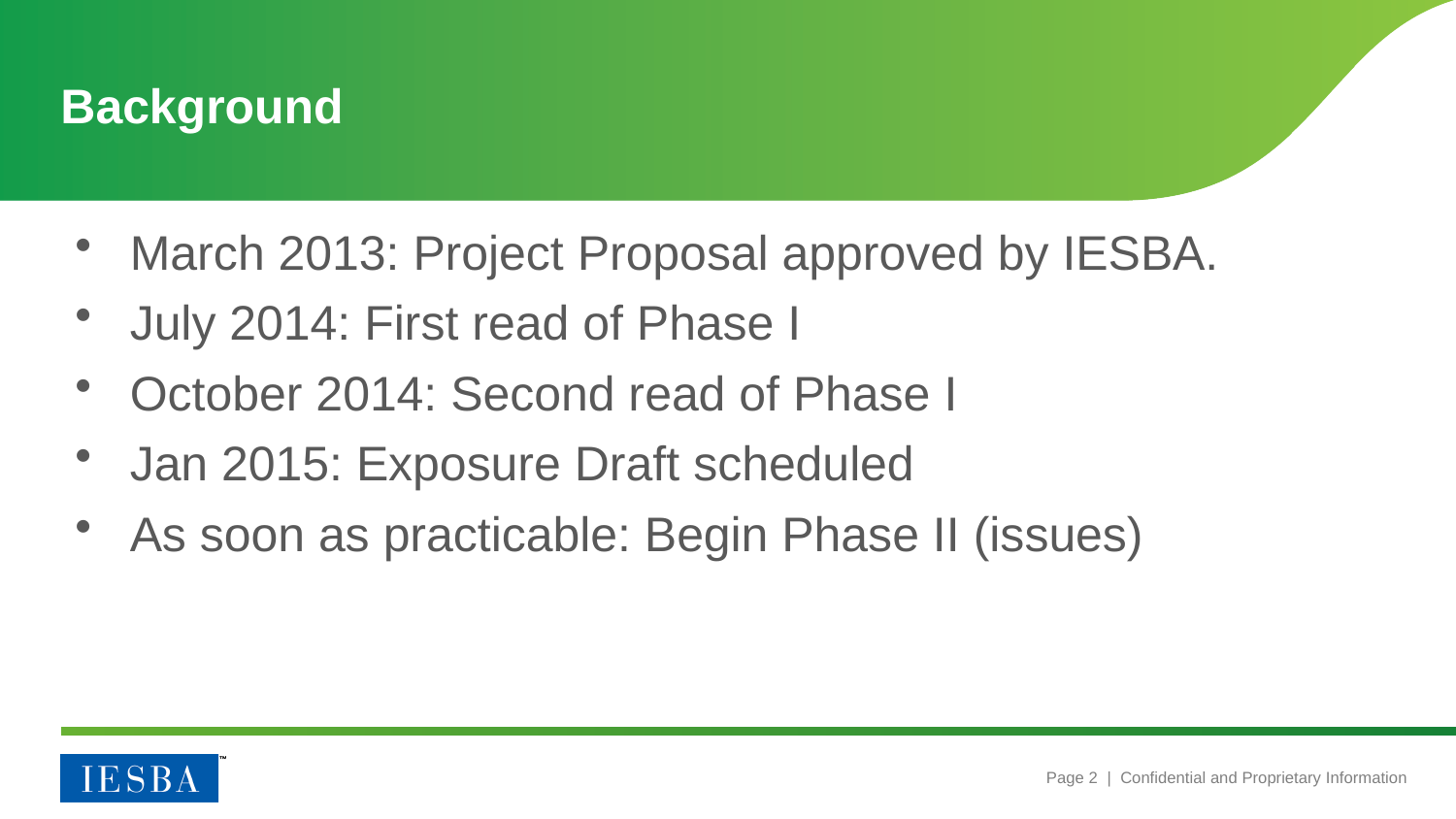

# Background
March 2013: Project Proposal approved by IESBA.
July 2014: First read of Phase I
October 2014: Second read of Phase I
Jan 2015: Exposure Draft scheduled
As soon as practicable: Begin Phase II (issues)